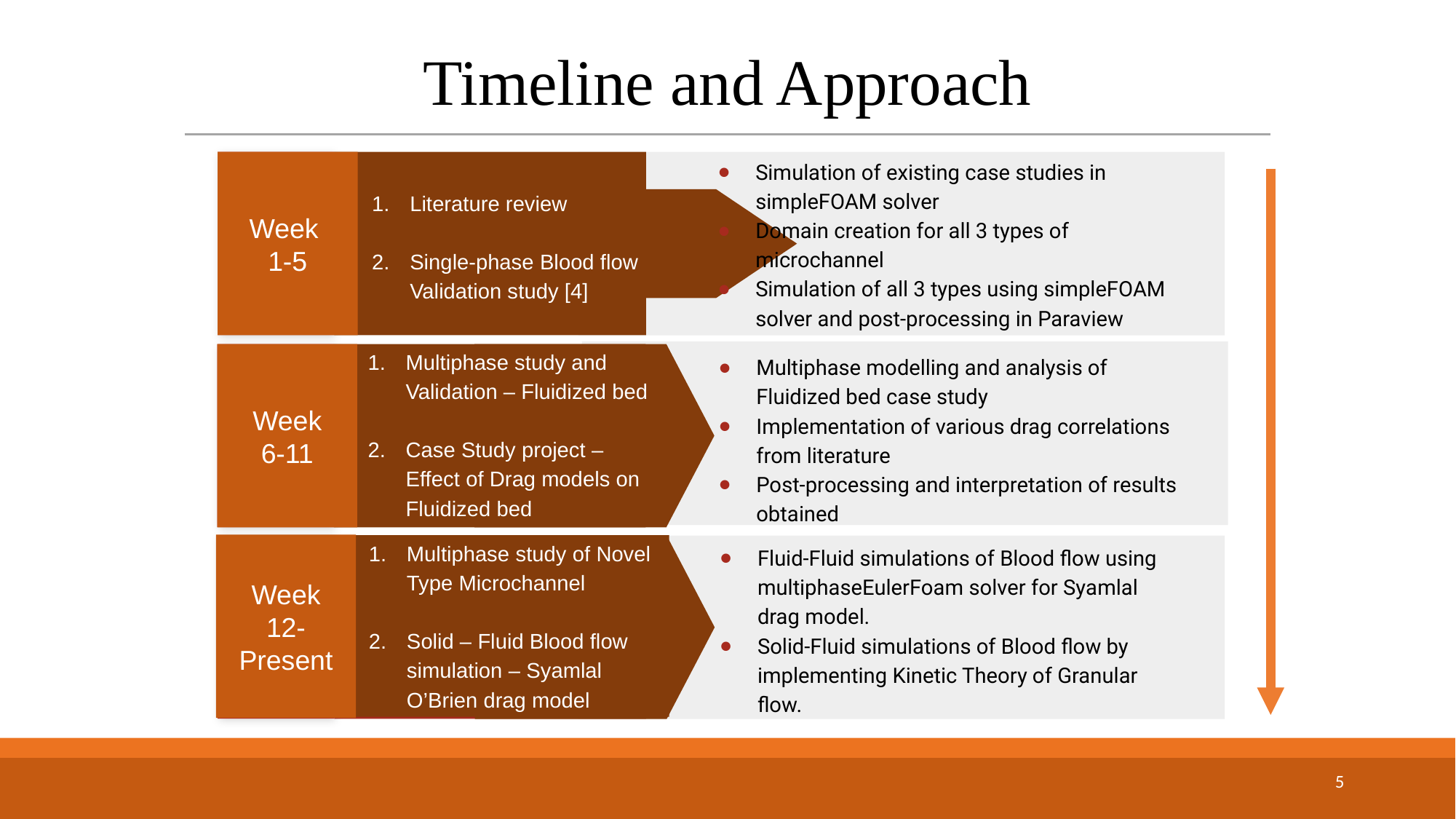

# Timeline and Approach

Week
1-5

Literature review

Single-phase Blood flow  Validation study [4]
Simulation of existing case studies in simpleFOAM solver
Domain creation for all 3 types of microchannel
Simulation of all 3 types using simpleFOAM solver and post-processing in Paraview

Week
6-11

Multiphase study and Validation – Fluidized bed

Case Study project – Effect of Drag models on Fluidized bed

Multiphase modelling and analysis of Fluidized bed case study
Implementation of various drag correlations from literature
Post-processing and interpretation of results obtained

Week
12-Present

Multiphase study of Novel Type Microchannel

Solid – Fluid Blood flow simulation – Syamlal O’Brien drag model

Fluid-Fluid simulations of Blood flow using multiphaseEulerFoam solver for Syamlal drag model.
Solid-Fluid simulations of Blood flow by implementing Kinetic Theory of Granular flow.

5